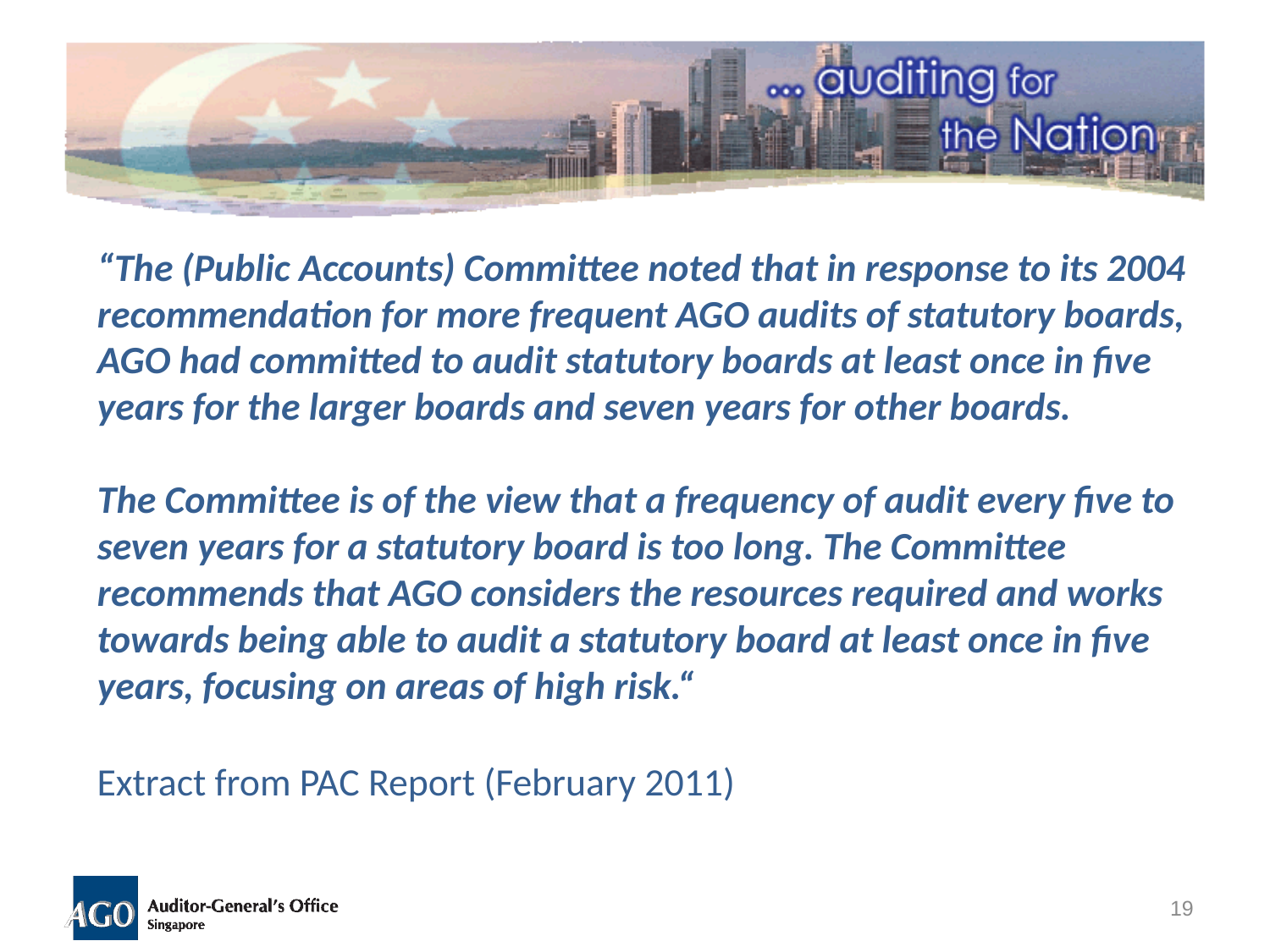

“The (Public Accounts) Committee noted that in response to its 2004 recommendation for more frequent AGO audits of statutory boards, AGO had committed to audit statutory boards at least once in five years for the larger boards and seven years for other boards.

The Committee is of the view that a frequency of audit every five to seven years for a statutory board is too long. The Committee recommends that AGO considers the resources required and works towards being able to audit a statutory board at least once in five years, focusing on areas of high risk.“

Extract from PAC Report (February 2011)
19